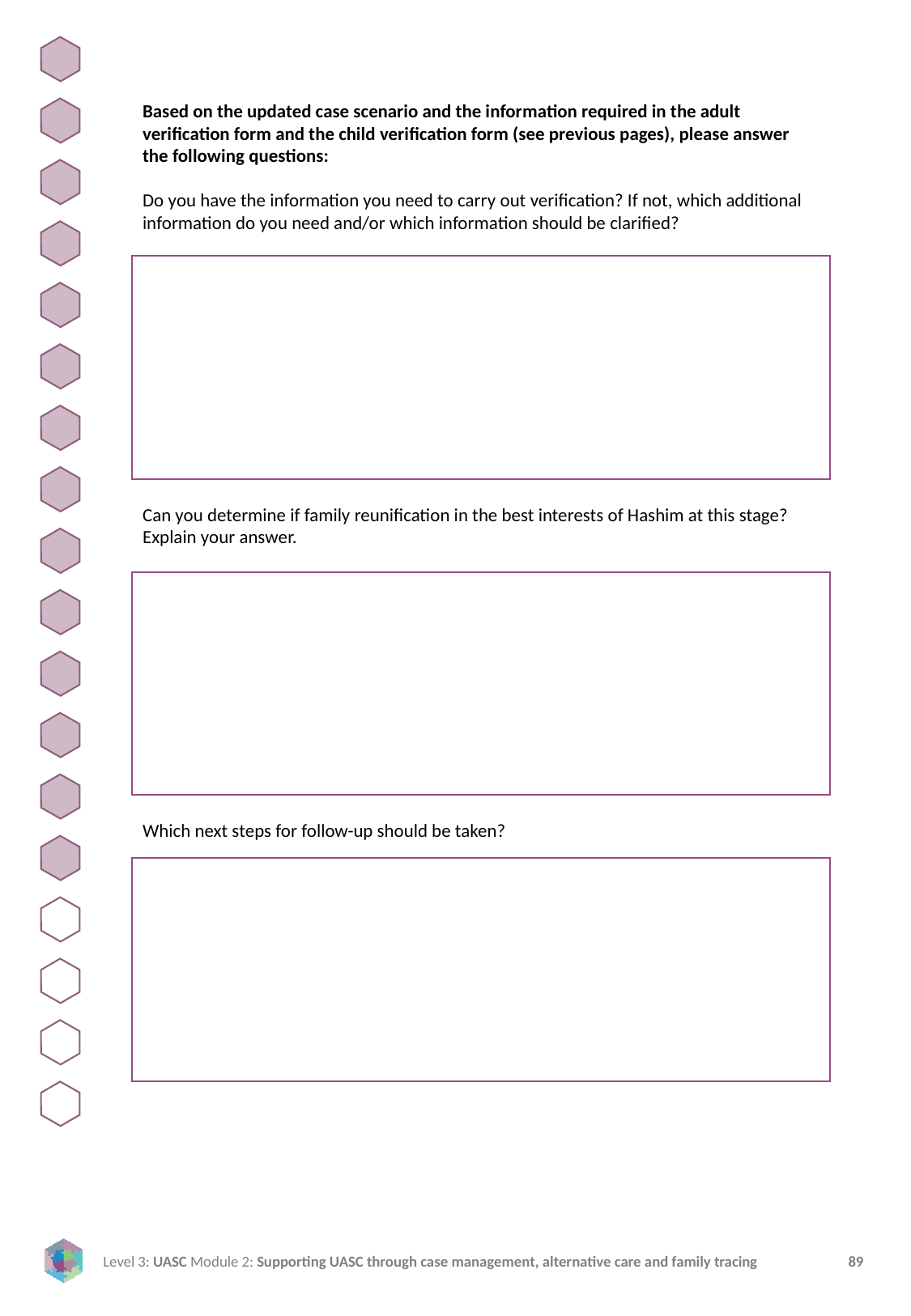

Based on the updated case scenario and the information required in the adult verification form and the child verification form (see previous pages), please answer the following questions:

Do you have the information you need to carry out verification? If not, which additional information do you need and/or which information should be clarified?

Can you determine if family reunification in the best interests of Hashim at this stage? Explain your answer.

Which next steps for follow-up should be taken?